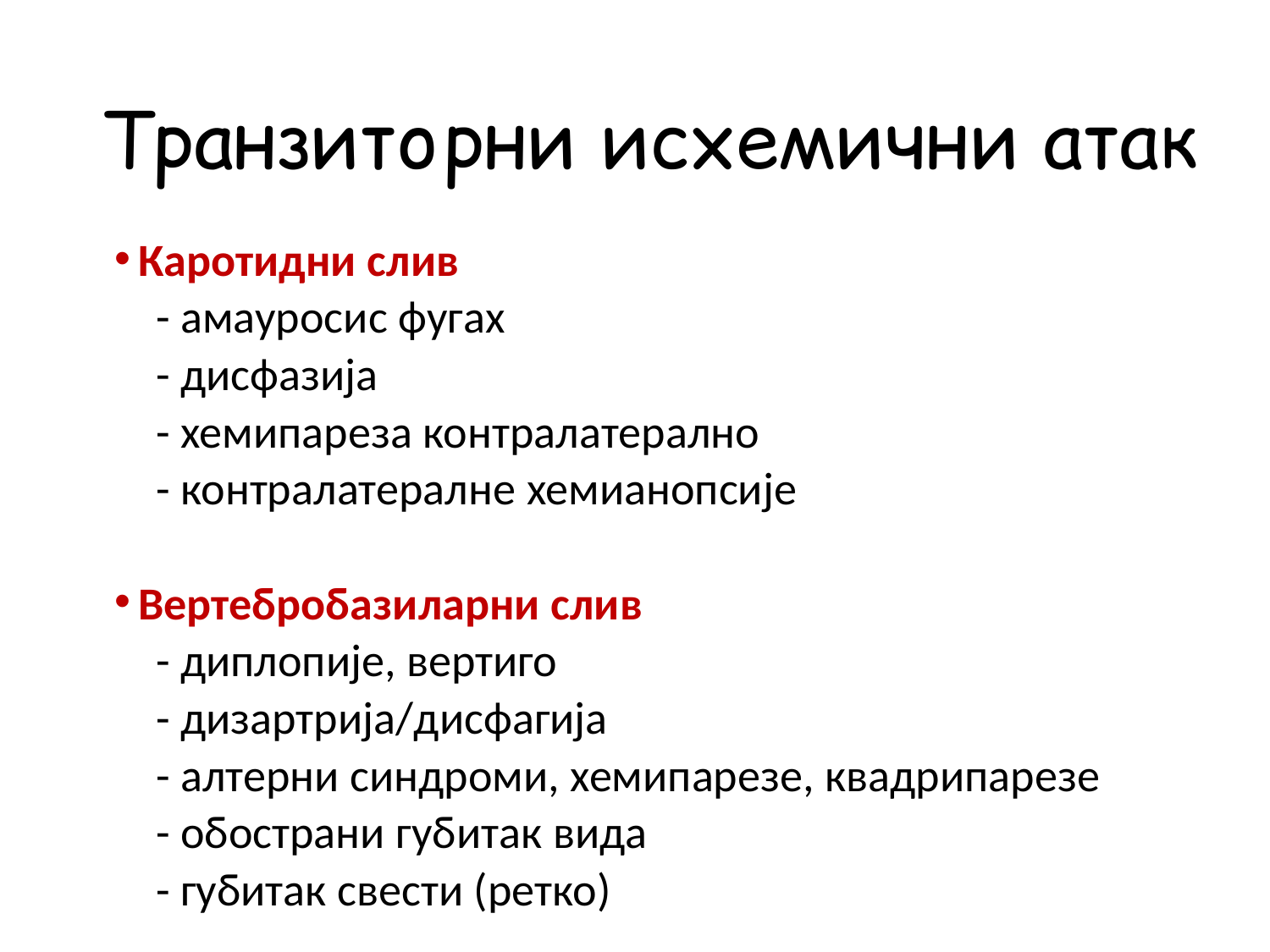

# Транзиторни исхемични атак
Каротидни слив
    - амауросис фугаx
    - дисфазија
    - хемипареза контралатерално
    - контралатералне хемианопсије

Вертебробазиларни слив
    - диплопије, вертиго
    - дизартрија/дисфагија
    - алтерни синдроми, хемипарезе, квадрипарезе
    - обострани губитак вида
    - губитак свести (ретко)